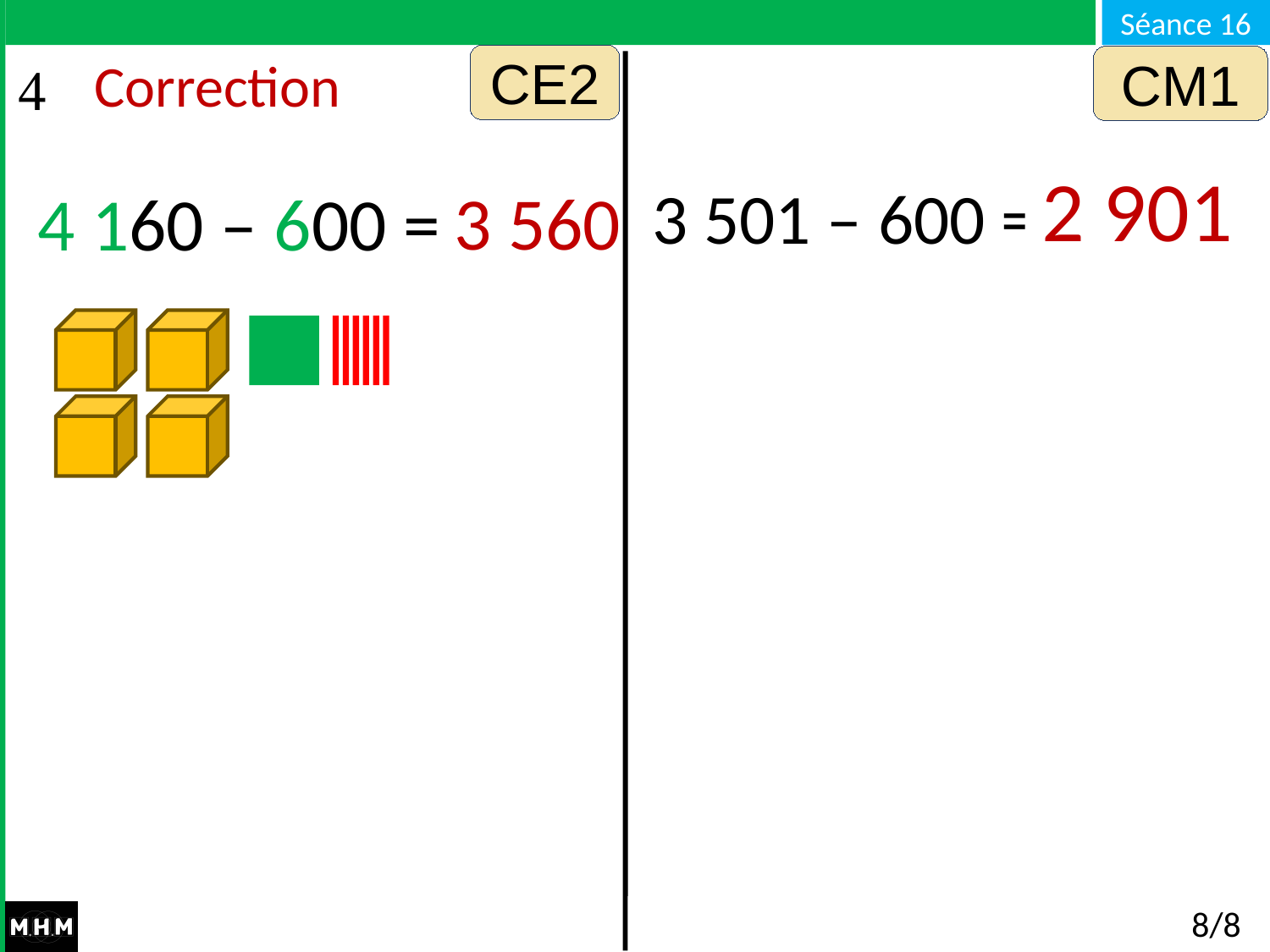

CE2
CM1
# Correction

2 901
3 501 – 600 = …
3 560
4 160 – 600 =

8/8